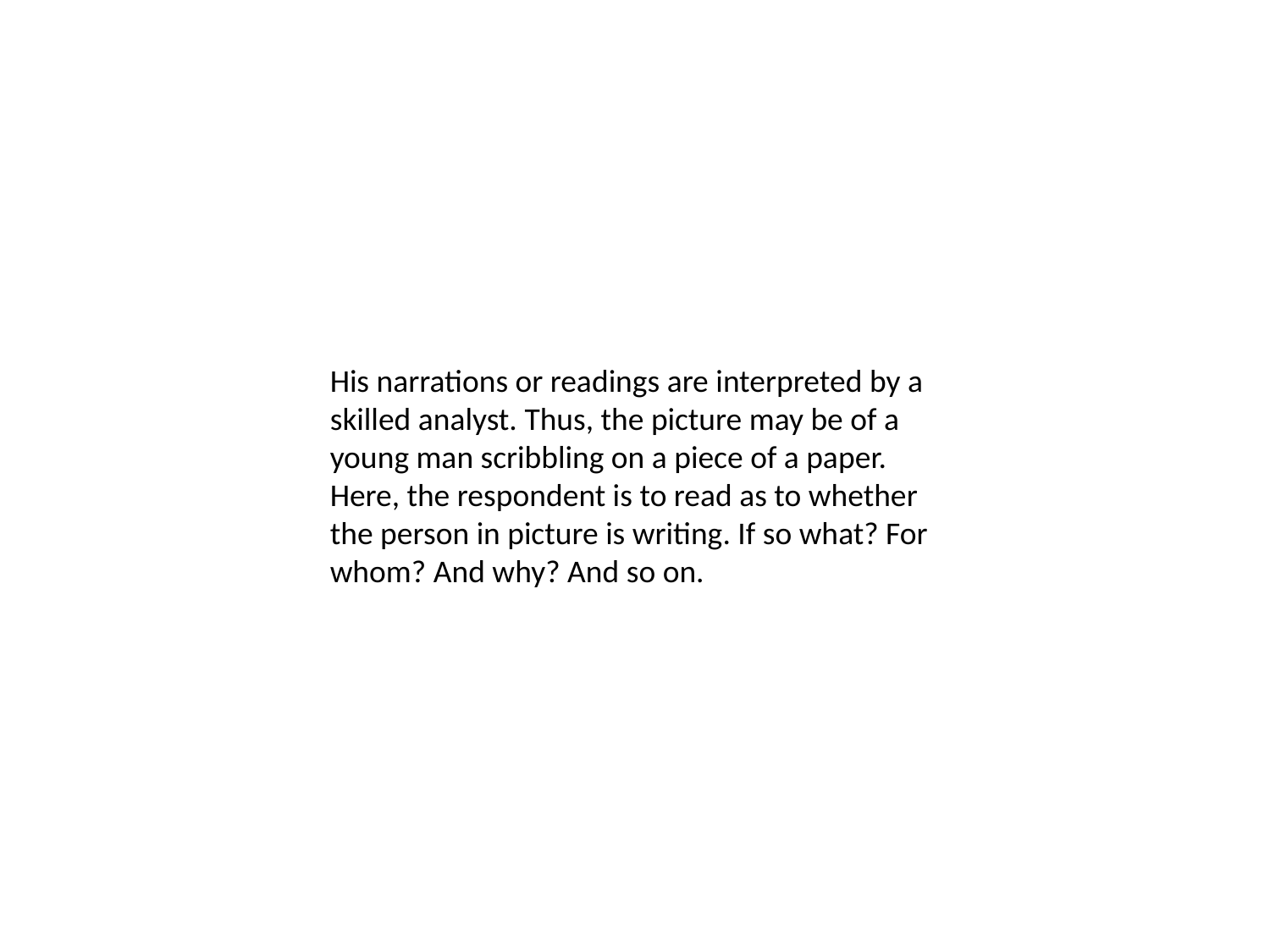

His narrations or readings are interpreted by a skilled analyst. Thus, the picture may be of a young man scribbling on a piece of a paper. Here, the respondent is to read as to whether the person in picture is writing. If so what? For whom? And why? And so on.